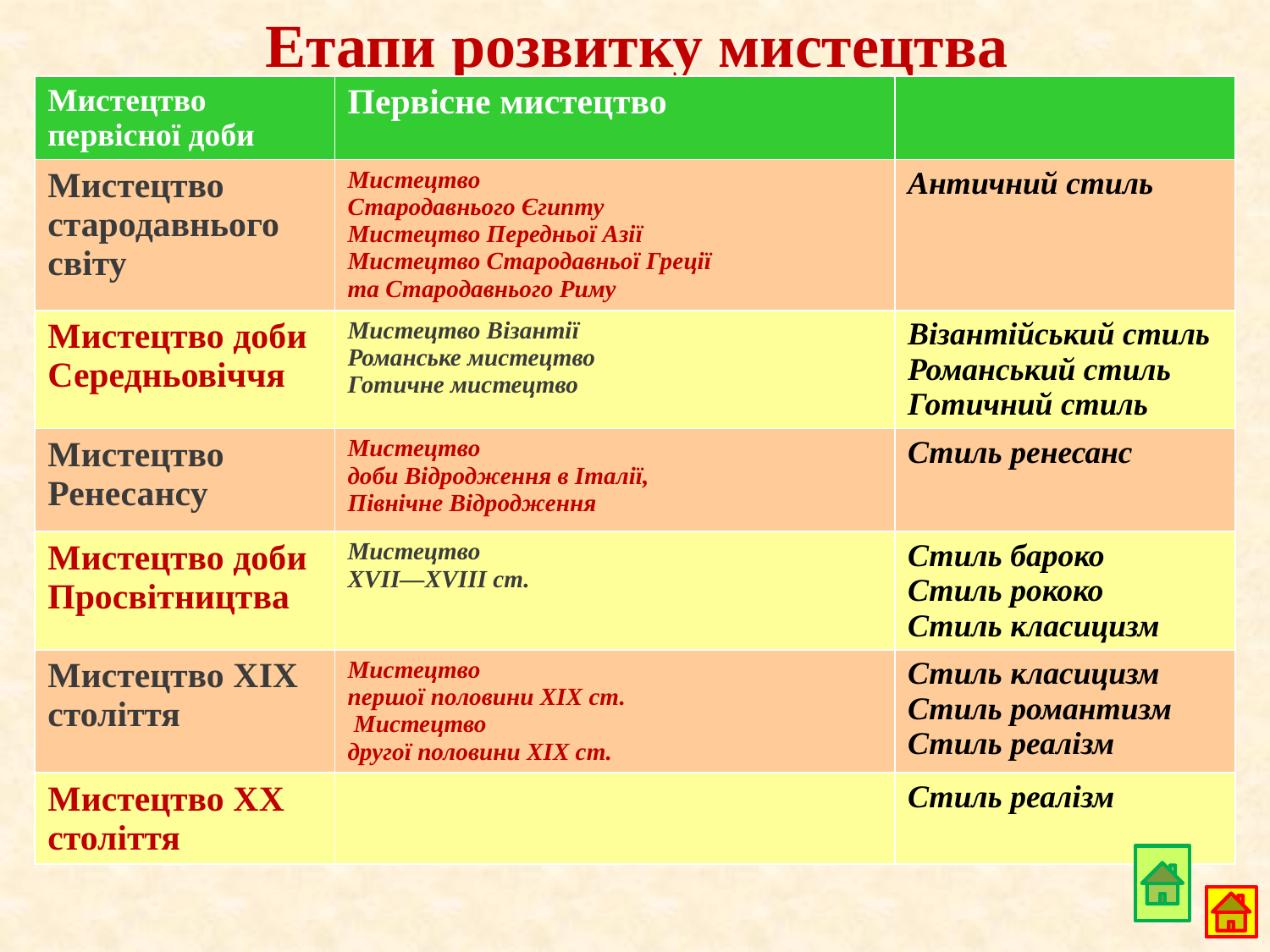

# Етапи розвитку мистецтва
| Мистецтво первісної доби | Первісне мистецтво |  |
| --- | --- | --- |
| Мистецтво стародавнього світу | Мистецтво Стародавнього Єгипту Мистецтво Передньої Азії Мистецтво Стародавньої Греції та Стародавнього Риму | Античний стиль |
| Мистецтво доби Середньовіччя | Мистецтво Візантії Романське мистецтво Готичне мистецтво | Візантійський стиль Романський стиль Готичний стиль |
| Мистецтво Ренесансу | Мистецтво доби Відродження в Італії, Північне Відродження | Стиль ренесанс |
| Мистецтво доби Просвітництва | Мистецтво ХVІІ—ХVІІІ ст. | Стиль бароко Стиль рококо Стиль класицизм |
| Мистецтво ХІХ століття | Мистецтво першої половини ХІХ ст. Мистецтво другої половини ХІХ ст. | Стиль класицизм Стиль романтизм Стиль реалізм |
| Мистецтво ХХ століття |  | Стиль реалізм |